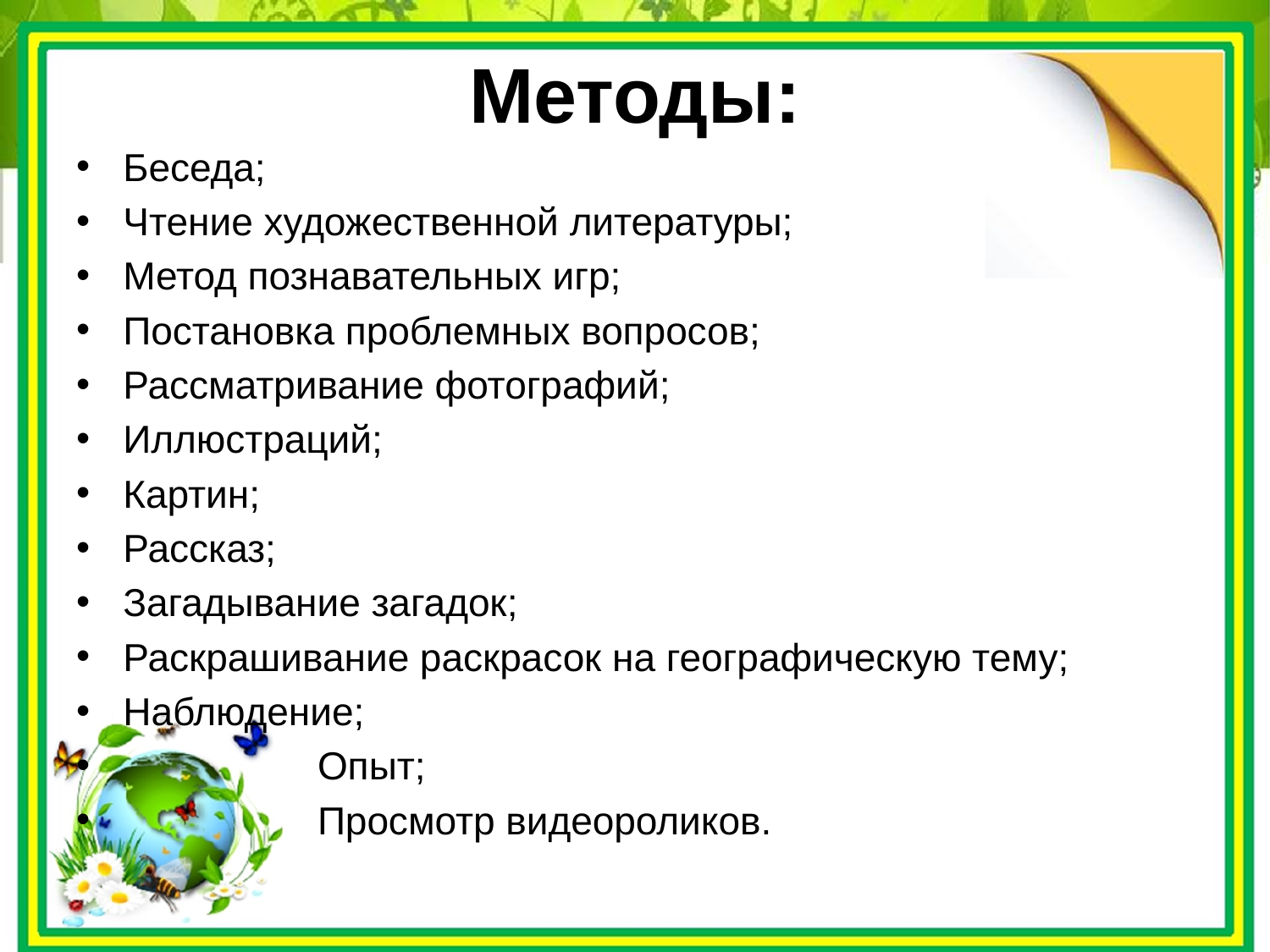

# Методы:
Беседа;
Чтение художественной литературы;
Метод познавательных игр;
Постановка проблемных вопросов;
Рассматривание фотографий;
Иллюстраций;
Картин;
Рассказ;
Загадывание загадок;
Раскрашивание раскрасок на географическую тему;
Наблюдение;
                  Опыт;
                  Просмотр видеороликов.